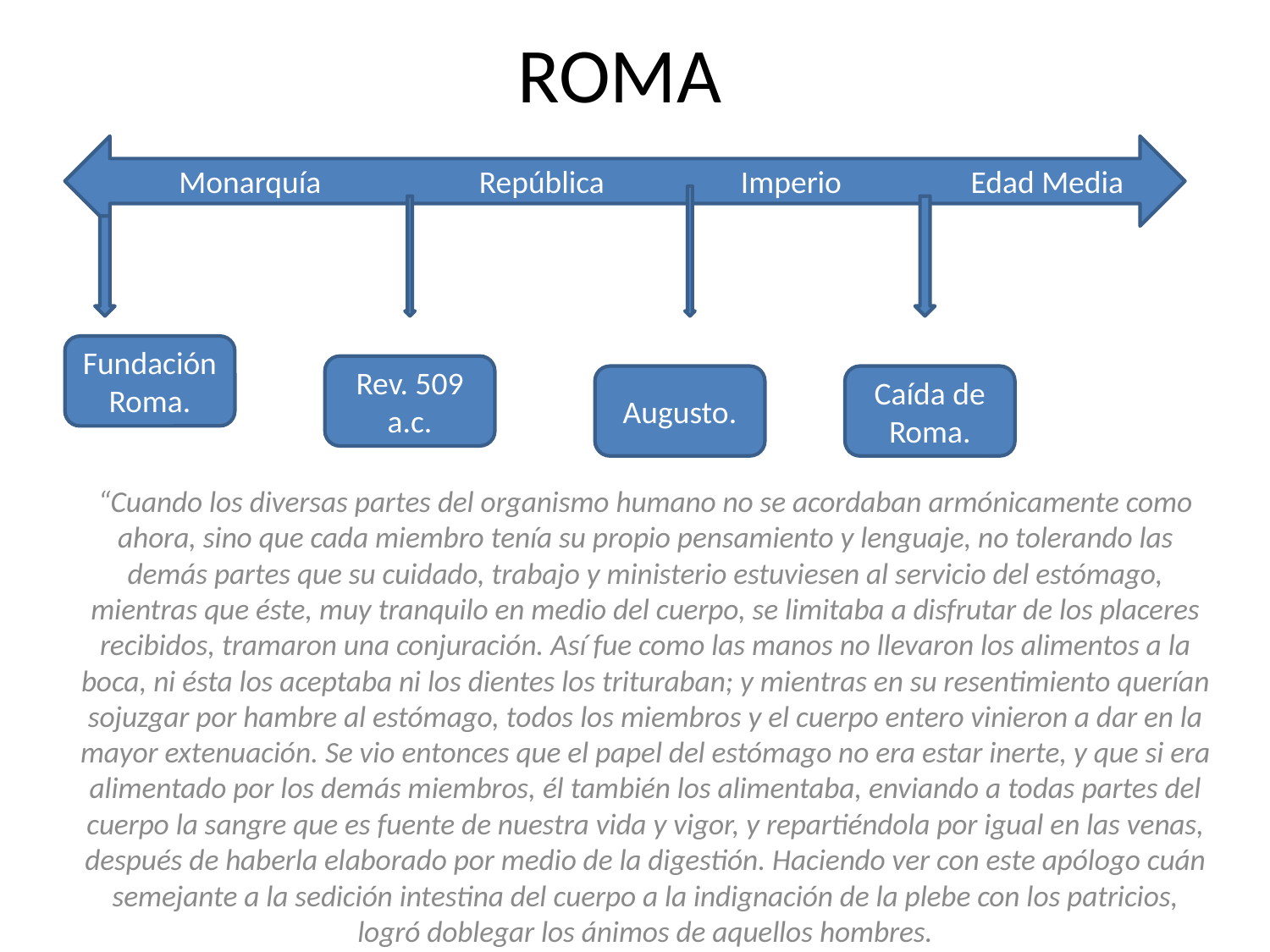

# ROMA
           Monarquía                      República                   Imperio                  Edad Media

Fundación Roma.
Rev. 509 a.c.
Augusto.
Caída de Roma.
“Cuando los diversas partes del organismo humano no se acordaban armónicamente como ahora, sino que cada miembro tenía su propio pensamiento y lenguaje, no tolerando las demás partes que su cuidado, trabajo y ministerio estuviesen al servicio del estómago, mientras que éste, muy tranquilo en medio del cuerpo, se limitaba a disfrutar de los placeres recibidos, tramaron una conjuración. Así fue como las manos no llevaron los alimentos a la boca, ni ésta los aceptaba ni los dientes los trituraban; y mientras en su resentimiento querían sojuzgar por hambre al estómago, todos los miembros y el cuerpo entero vinieron a dar en la mayor extenuación. Se vio entonces que el papel del estómago no era estar inerte, y que si era alimentado por los demás miembros, él también los alimentaba, enviando a todas partes del cuerpo la sangre que es fuente de nuestra vida y vigor, y repartiéndola por igual en las venas, después de haberla elaborado por medio de la digestión. Haciendo ver con este apólogo cuán semejante a la sedición intestina del cuerpo a la indignación de la plebe con los patricios, logró doblegar los ánimos de aquellos hombres.
Cónsul Merino Agripa.